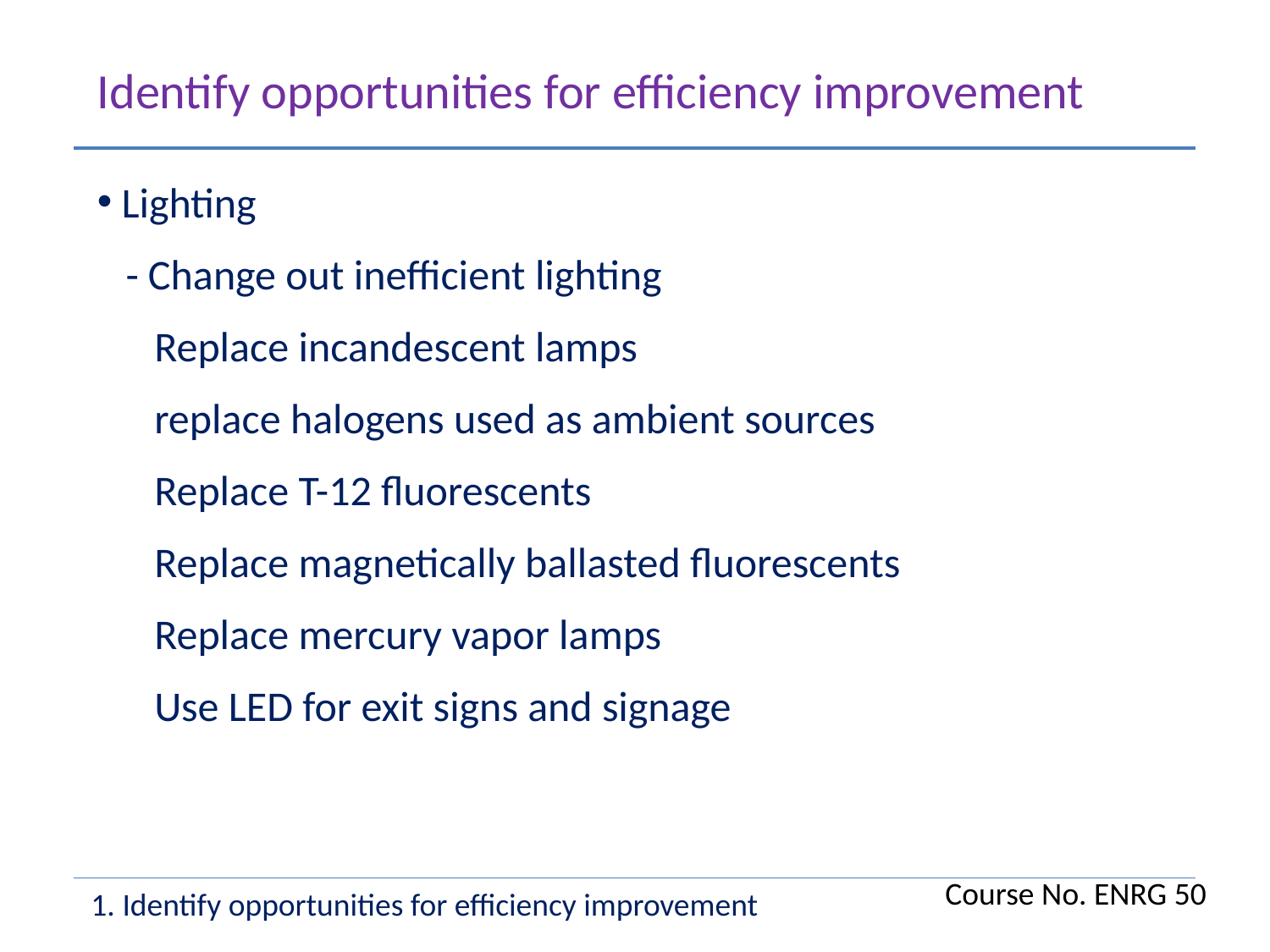

Identify opportunities for efficiency improvement
 Lighting
   - Change out inefficient lighting
      Replace incandescent lamps
      replace halogens used as ambient sources
      Replace T-12 fluorescents
      Replace magnetically ballasted fluorescents
      Replace mercury vapor lamps
      Use LED for exit signs and signage

Course No. ENRG 50
1. Identify opportunities for efficiency improvement